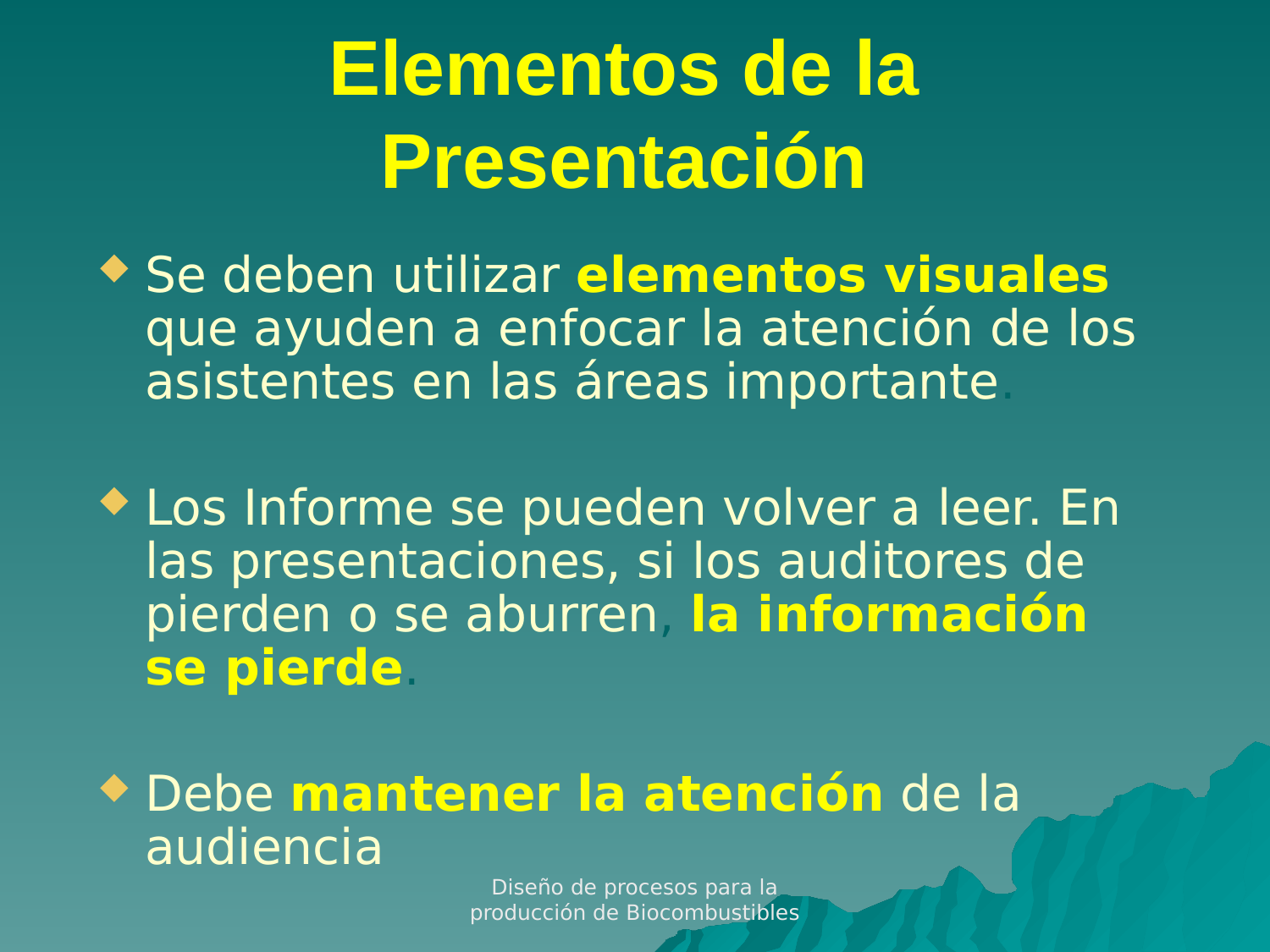

# Elementos de la Presentación
Se deben utilizar elementos visuales que ayuden a enfocar la atención de los asistentes en las áreas importante.

Los Informe se pueden volver a leer. En las presentaciones, si los auditores de pierden o se aburren, la información se pierde.

Debe mantener la atención de la audiencia

Diseño de procesos para la producción de Biocombustibles